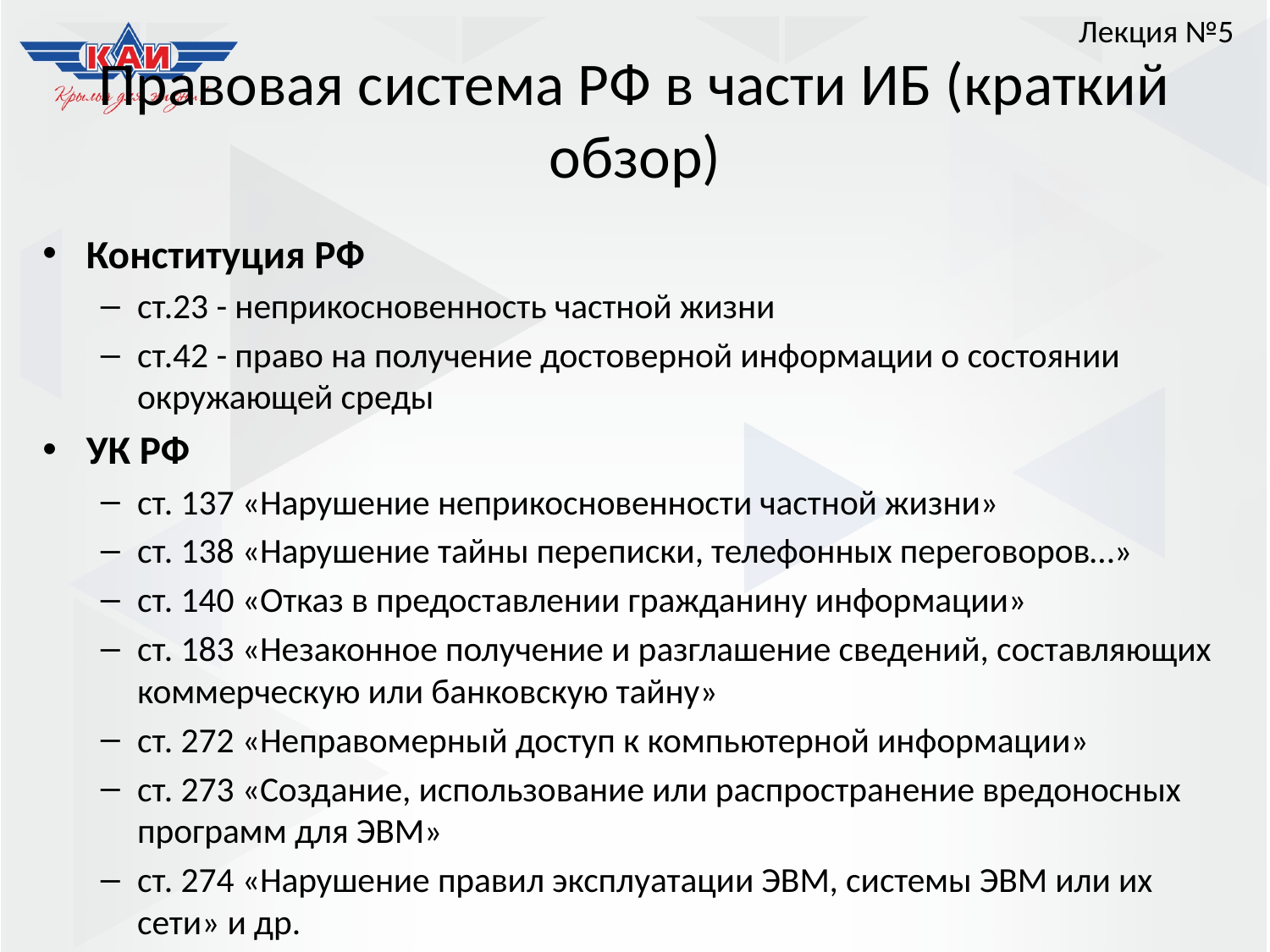

Лекция №5
# Правовая система РФ в части ИБ (краткий обзор)
Конституция РФ
ст.23 - неприкосновенность частной жизни
ст.42 - право на получение достоверной информации о состоянии окружающей среды
УК РФ
ст. 137 «Нарушение неприкосновенности частной жизни»
ст. 138 «Нарушение тайны переписки, телефонных переговоров…»
ст. 140 «Отказ в предоставлении гражданину информации»
ст. 183 «Незаконное получение и разглашение сведений, составляющих коммерческую или банковскую тайну»
ст. 272 «Неправомерный доступ к компьютерной информации»
ст. 273 «Создание, использование или распространение вредоносных программ для ЭВМ»
ст. 274 «Нарушение правил эксплуатации ЭВМ, системы ЭВМ или их сети» и др.